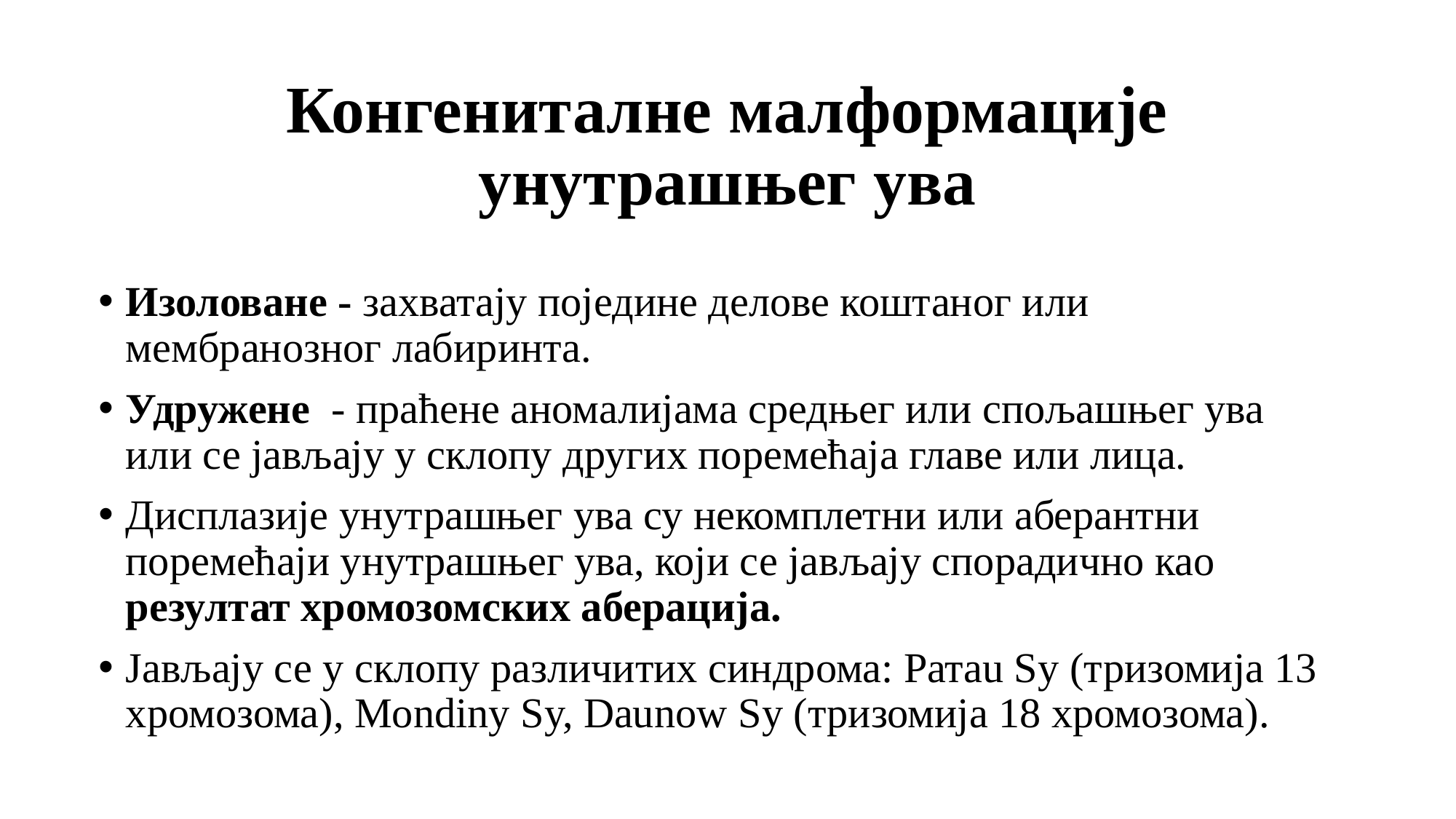

# Конгениталне малформације унутрашњег ува
Изоловане - захватају поједине делове коштаног или мембранозног лабиринта.
Удружене  - праћене аномалијама средњег или спољашњег ува или се јављају у склопу других поремећаја главе или лица.
Дисплазије унутрашњег ува су некомплетни или аберантни поремећаји унутрашњег ува, који се јављају спорадично као резултат хромозомских аберација.
Јављају се у склопу различитих синдрома: Pатau Sy (тризомија 13 хромозома), Mondiny Sy, Daunow Sy (тризомија 18 хромозома).